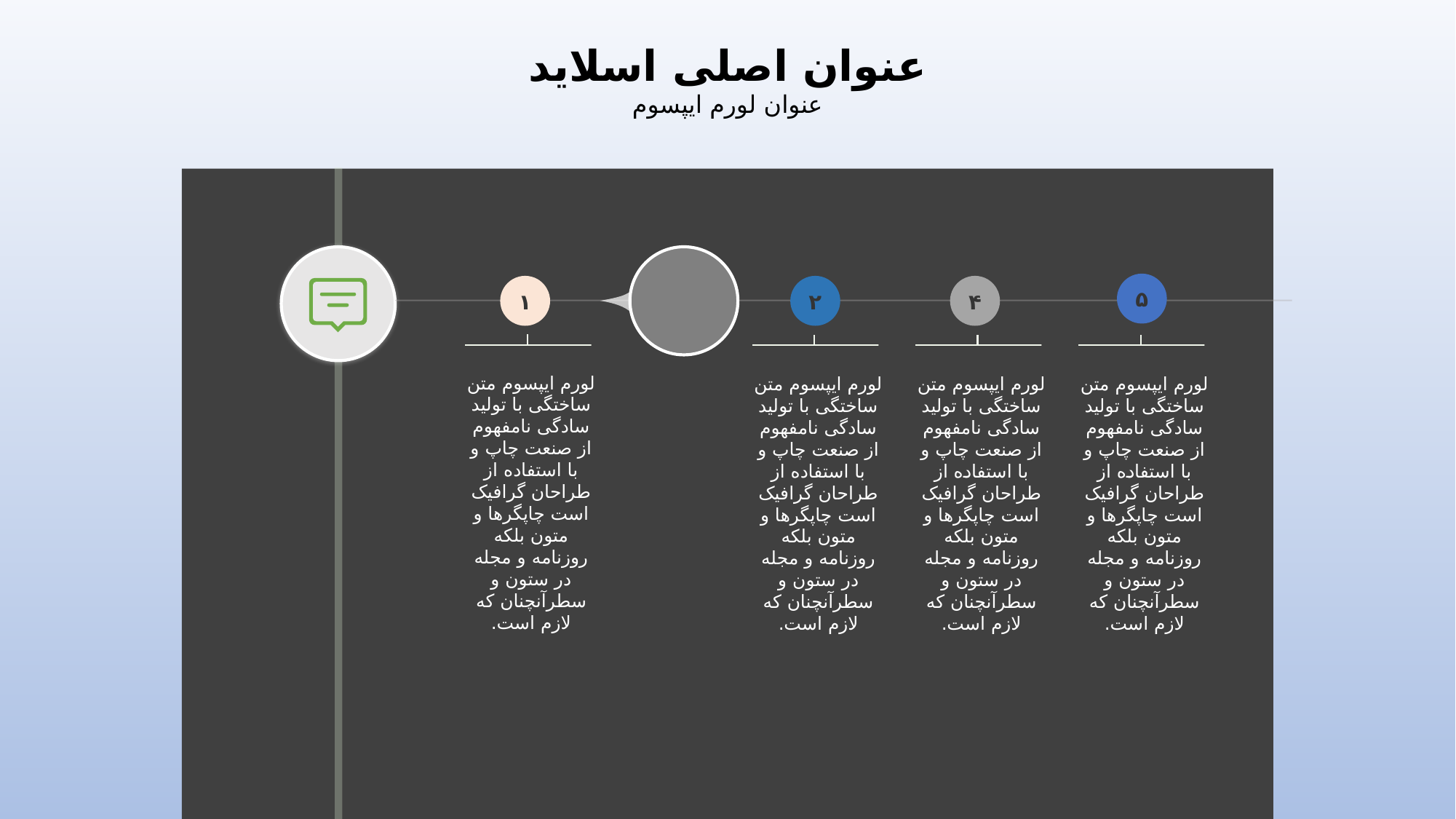

عنوان اصلی اسلاید
عنوان لورم ایپسوم

۵

لورم ایپسوم متن ساختگی با تولید سادگی نامفهوم از صنعت چاپ و با استفاده از طراحان گرافیک است چاپگرها و متون بلکه روزنامه و مجله در ستون و سطرآنچنان که لازم است.
۲

لورم ایپسوم متن ساختگی با تولید سادگی نامفهوم از صنعت چاپ و با استفاده از طراحان گرافیک است چاپگرها و متون بلکه روزنامه و مجله در ستون و سطرآنچنان که لازم است.
۴

لورم ایپسوم متن ساختگی با تولید سادگی نامفهوم از صنعت چاپ و با استفاده از طراحان گرافیک است چاپگرها و متون بلکه روزنامه و مجله در ستون و سطرآنچنان که لازم است.
۱

لورم ایپسوم متن ساختگی با تولید سادگی نامفهوم از صنعت چاپ و با استفاده از طراحان گرافیک است چاپگرها و متون بلکه روزنامه و مجله در ستون و سطرآنچنان که لازم است.